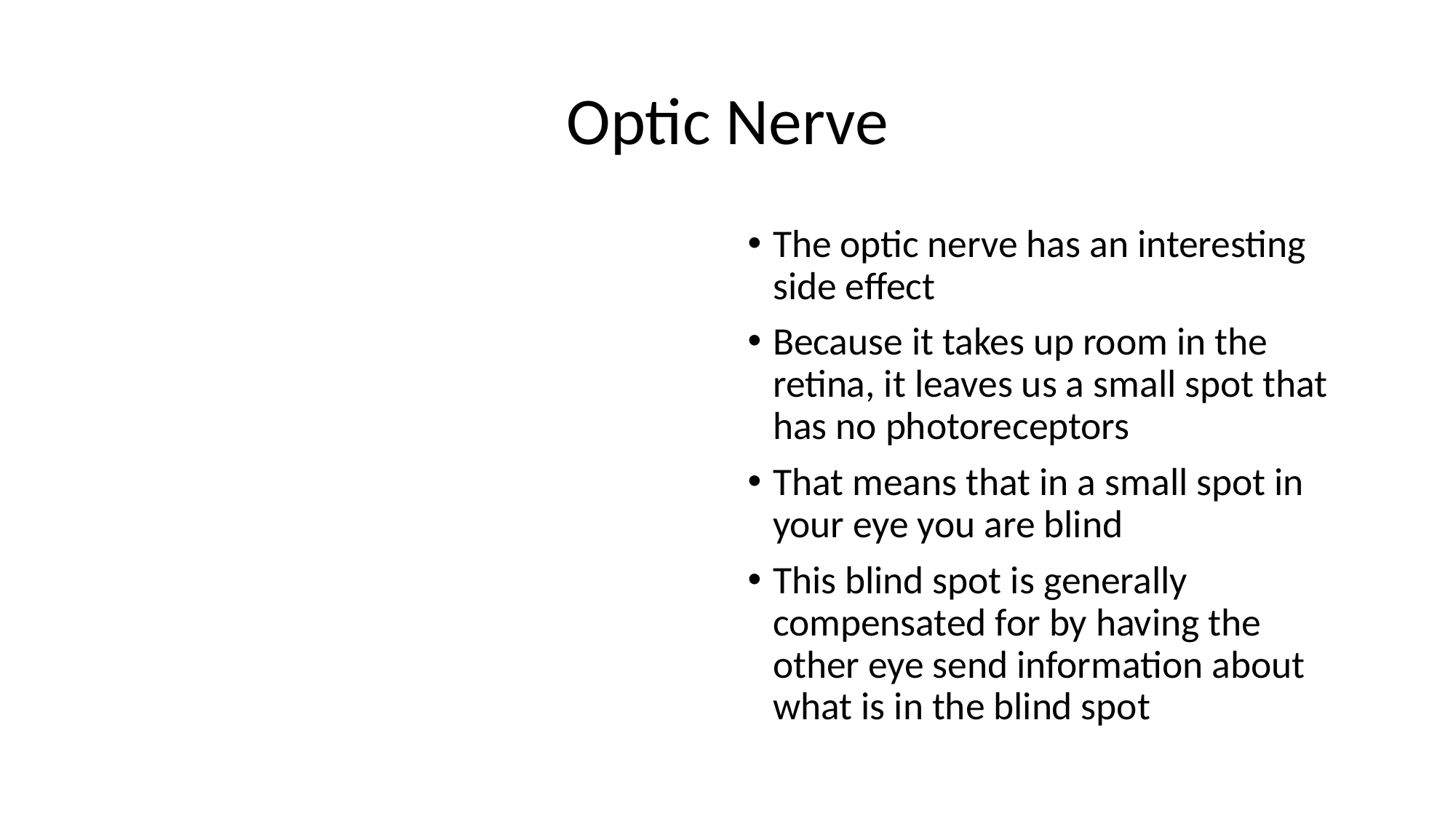

# Optic Nerve
The optic nerve has an interesting side effect
Because it takes up room in the retina, it leaves us a small spot that has no photoreceptors
That means that in a small spot in your eye you are blind
This blind spot is generally compensated for by having the other eye send information about what is in the blind spot